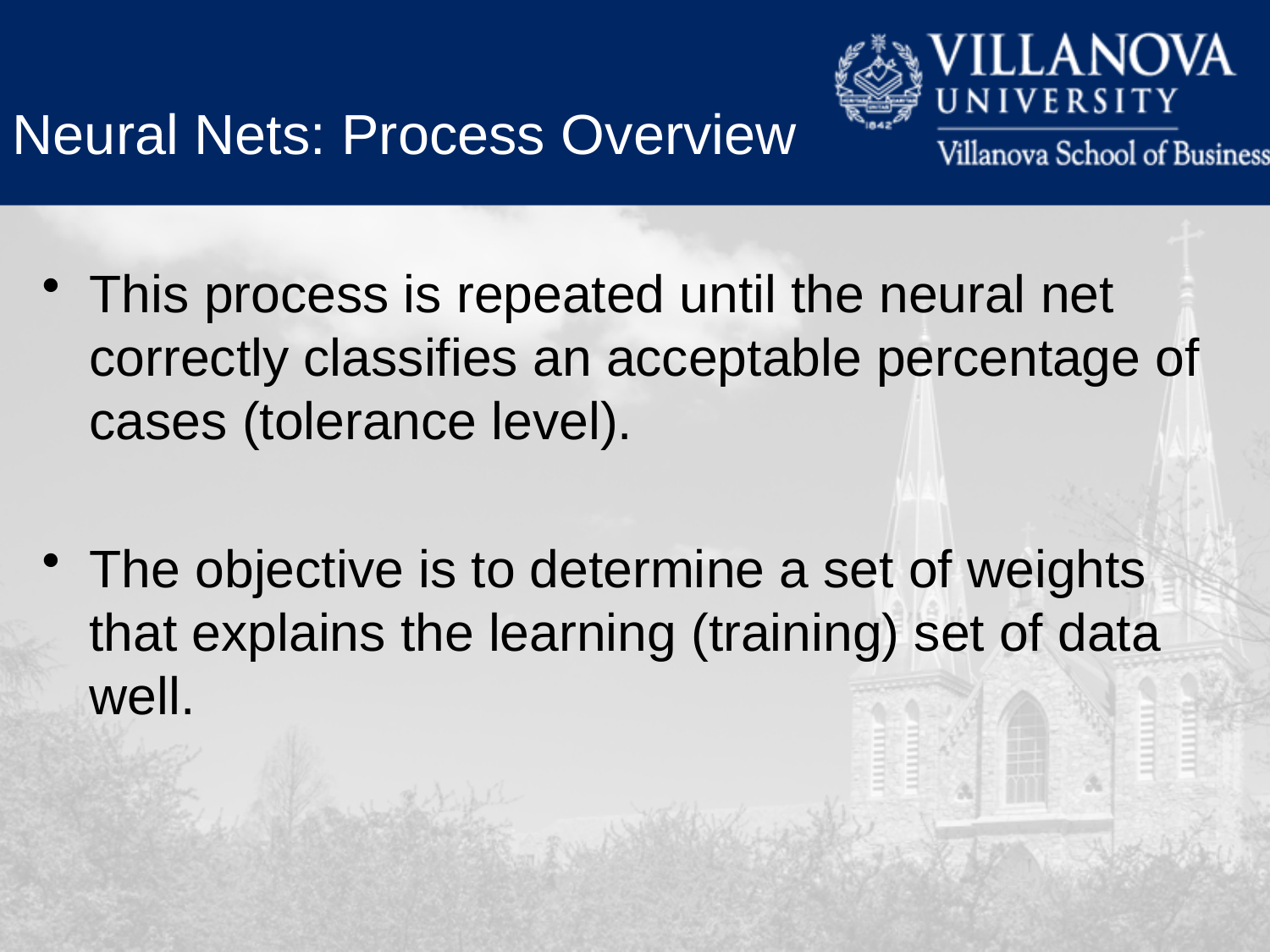

Neural Nets: Process Overview
This process is repeated until the neural net correctly classifies an acceptable percentage of cases (tolerance level).

The objective is to determine a set of weights that explains the learning (training) set of data well.